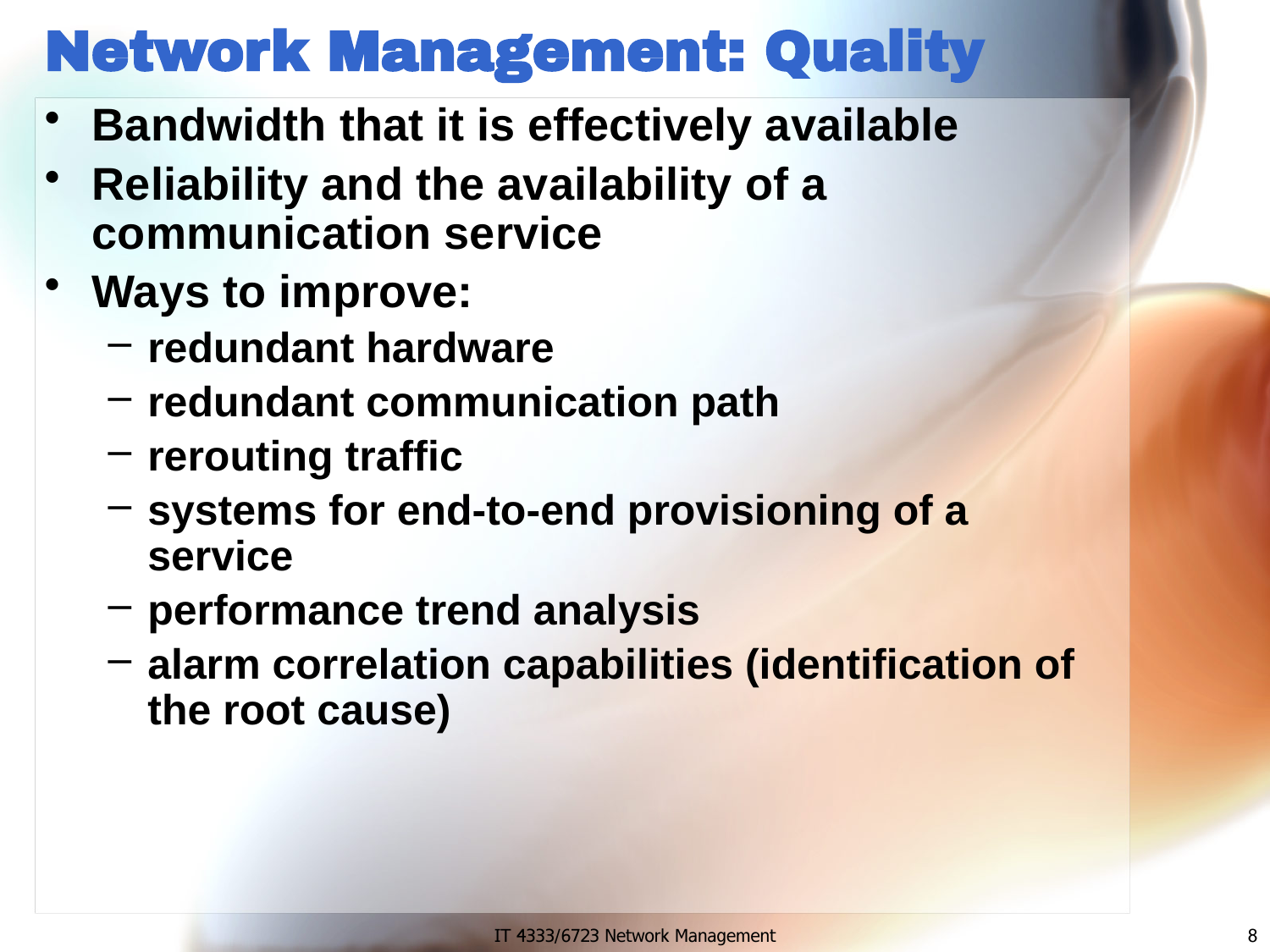

# Network Management: Quality
Bandwidth that it is effectively available
Reliability and the availability of a communication service
Ways to improve:
redundant hardware
redundant communication path
rerouting traffic
systems for end-to-end provisioning of a service
performance trend analysis
alarm correlation capabilities (identification of the root cause)
IT 4333/6723 Network Management
8